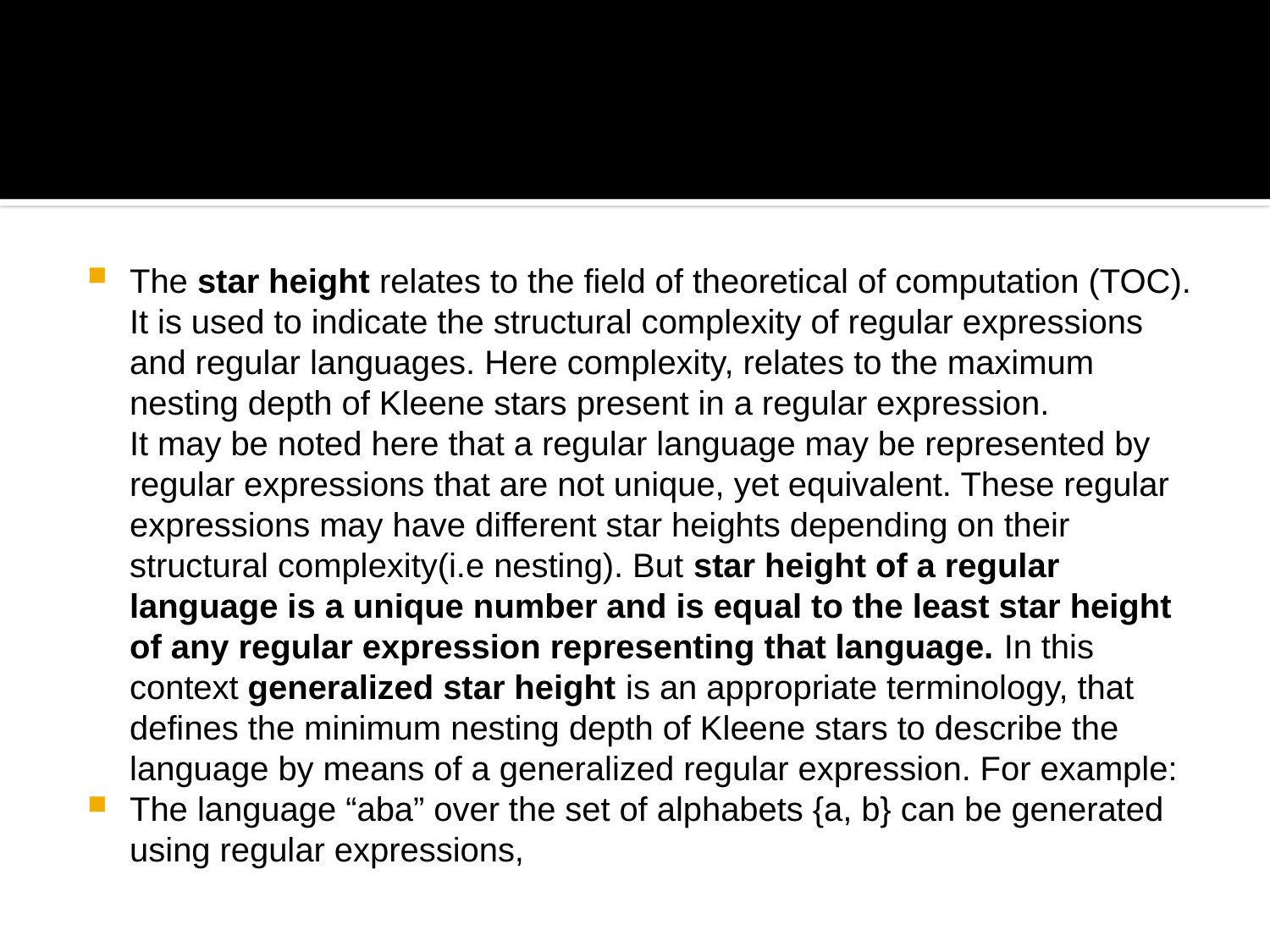

#
The star height relates to the field of theoretical of computation (TOC). It is used to indicate the structural complexity of regular expressions and regular languages. Here complexity, relates to the maximum nesting depth of Kleene stars present in a regular expression.
It may be noted here that a regular language may be represented by regular expressions that are not unique, yet equivalent. These regular expressions may have different star heights depending on their structural complexity(i.e nesting). But star height of a regular language is a unique number and is equal to the least star height of any regular expression representing that language. In this context generalized star height is an appropriate terminology, that defines the minimum nesting depth of Kleene stars to describe the language by means of a generalized regular expression. For example:
The language “aba” over the set of alphabets {a, b} can be generated using regular expressions,